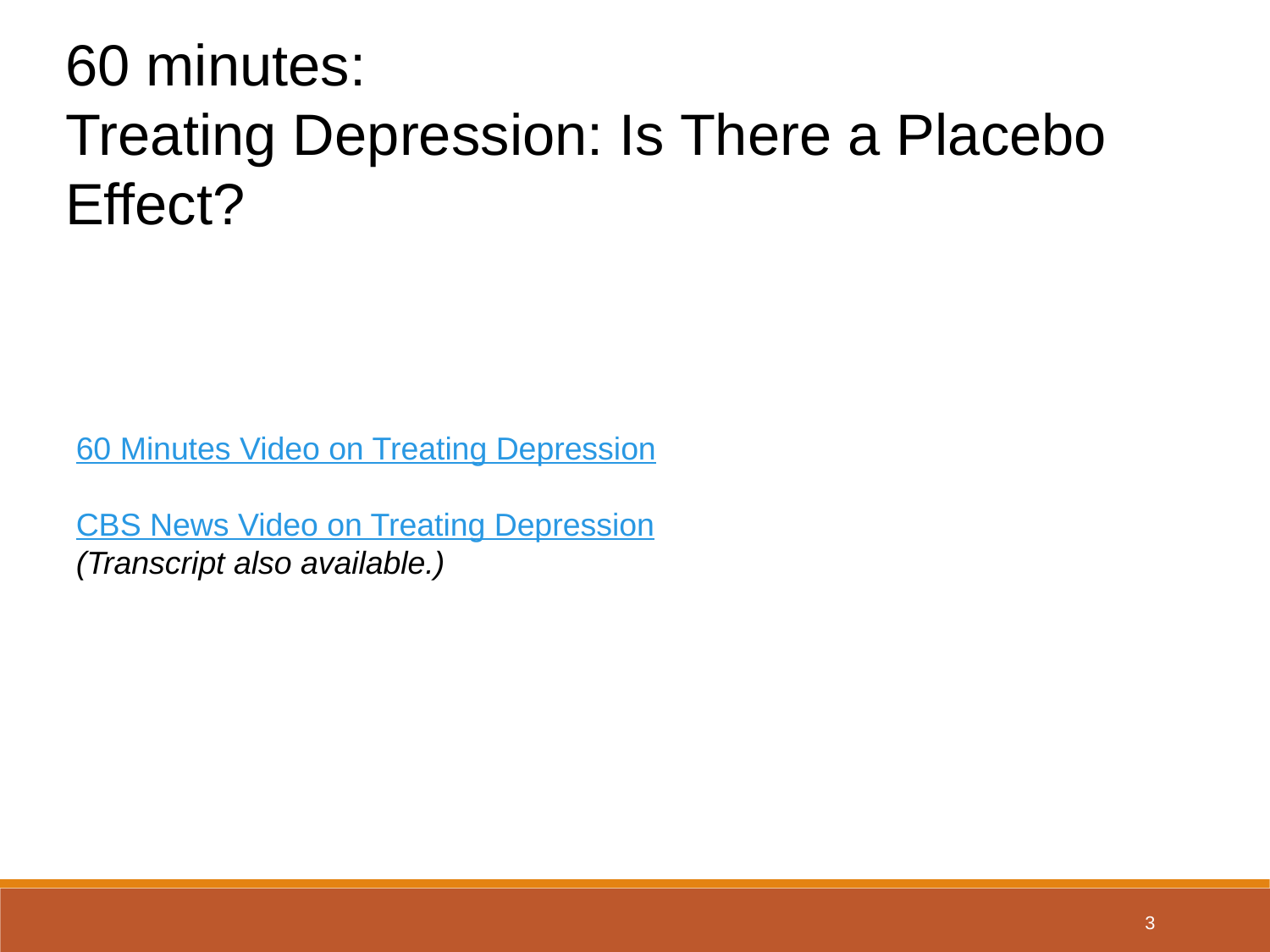

60 minutes:
Treating Depression: Is There a Placebo Effect?
60 Minutes Video on Treating Depression

CBS News Video on Treating Depression
(Transcript also available.)
3